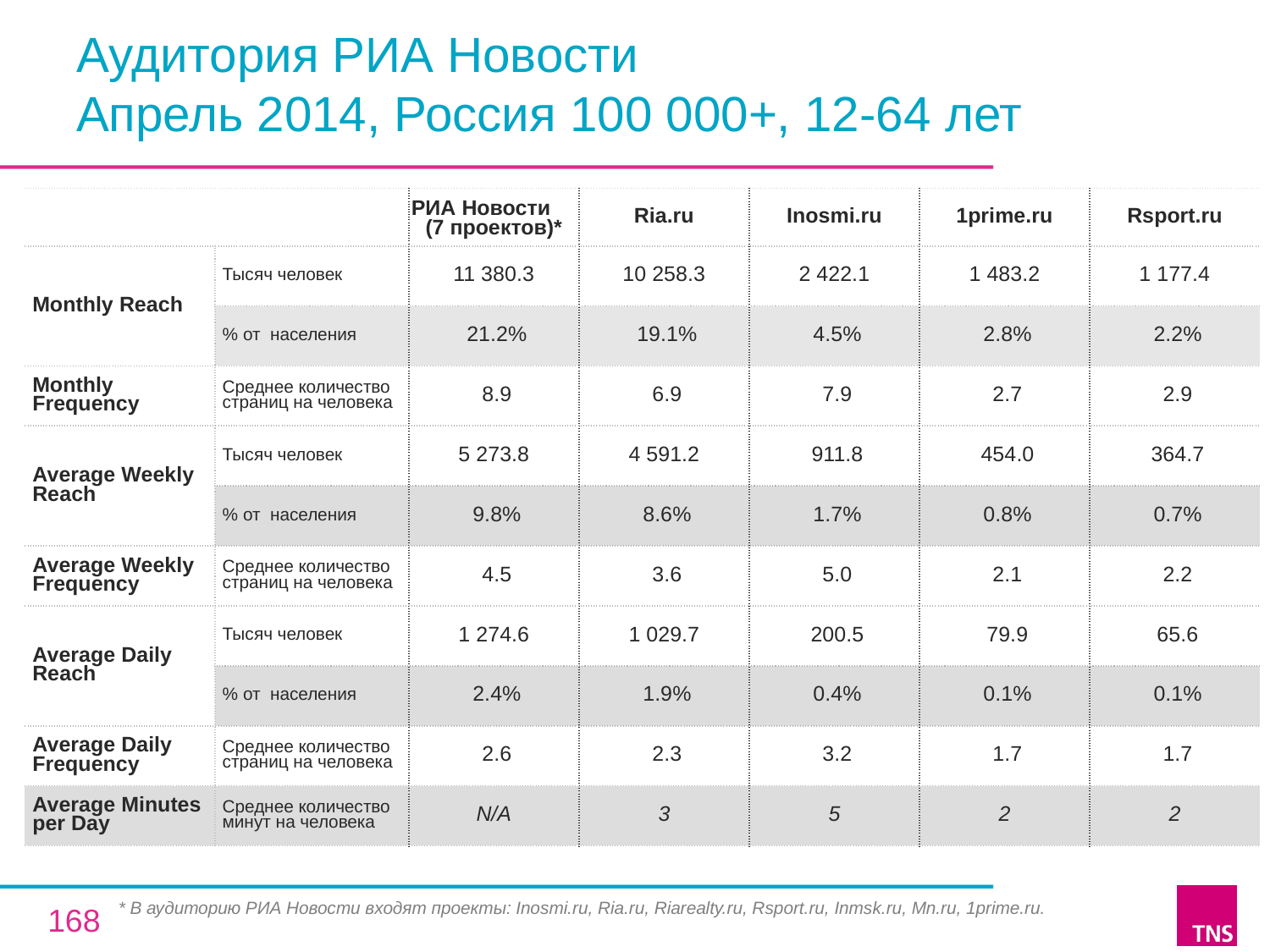

# Аудитория РИА Новости Апрель 2014, Россия 100 000+, 12-64 лет
|  |  | РИА Новости (7 проектов)\* | Ria.ru | Inosmi.ru | 1prime.ru | Rsport.ru |
| --- | --- | --- | --- | --- | --- | --- |
| Monthly Reach | Тысяч человек | 11 380.3 | 10 258.3 | 2 422.1 | 1 483.2 | 1 177.4 |
|  | % от населения | 21.2% | 19.1% | 4.5% | 2.8% | 2.2% |
| Monthly Frequency | Среднее количество страниц на человека | 8.9 | 6.9 | 7.9 | 2.7 | 2.9 |
| Average Weekly Reach | Тысяч человек | 5 273.8 | 4 591.2 | 911.8 | 454.0 | 364.7 |
|  | % от населения | 9.8% | 8.6% | 1.7% | 0.8% | 0.7% |
| Average Weekly Frequency | Среднее количество страниц на человека | 4.5 | 3.6 | 5.0 | 2.1 | 2.2 |
| Average Daily Reach | Тысяч человек | 1 274.6 | 1 029.7 | 200.5 | 79.9 | 65.6 |
|  | % от населения | 2.4% | 1.9% | 0.4% | 0.1% | 0.1% |
| Average Daily Frequency | Среднее количество страниц на человека | 2.6 | 2.3 | 3.2 | 1.7 | 1.7 |
| Average Minutes per Day | Среднее количество минут на человека | N/A | 3 | 5 | 2 | 2 |
* В аудиторию РИА Новости входят проекты: Inosmi.ru, Ria.ru, Riarealty.ru, Rsport.ru, Inmsk.ru, Mn.ru, 1prime.ru.
168